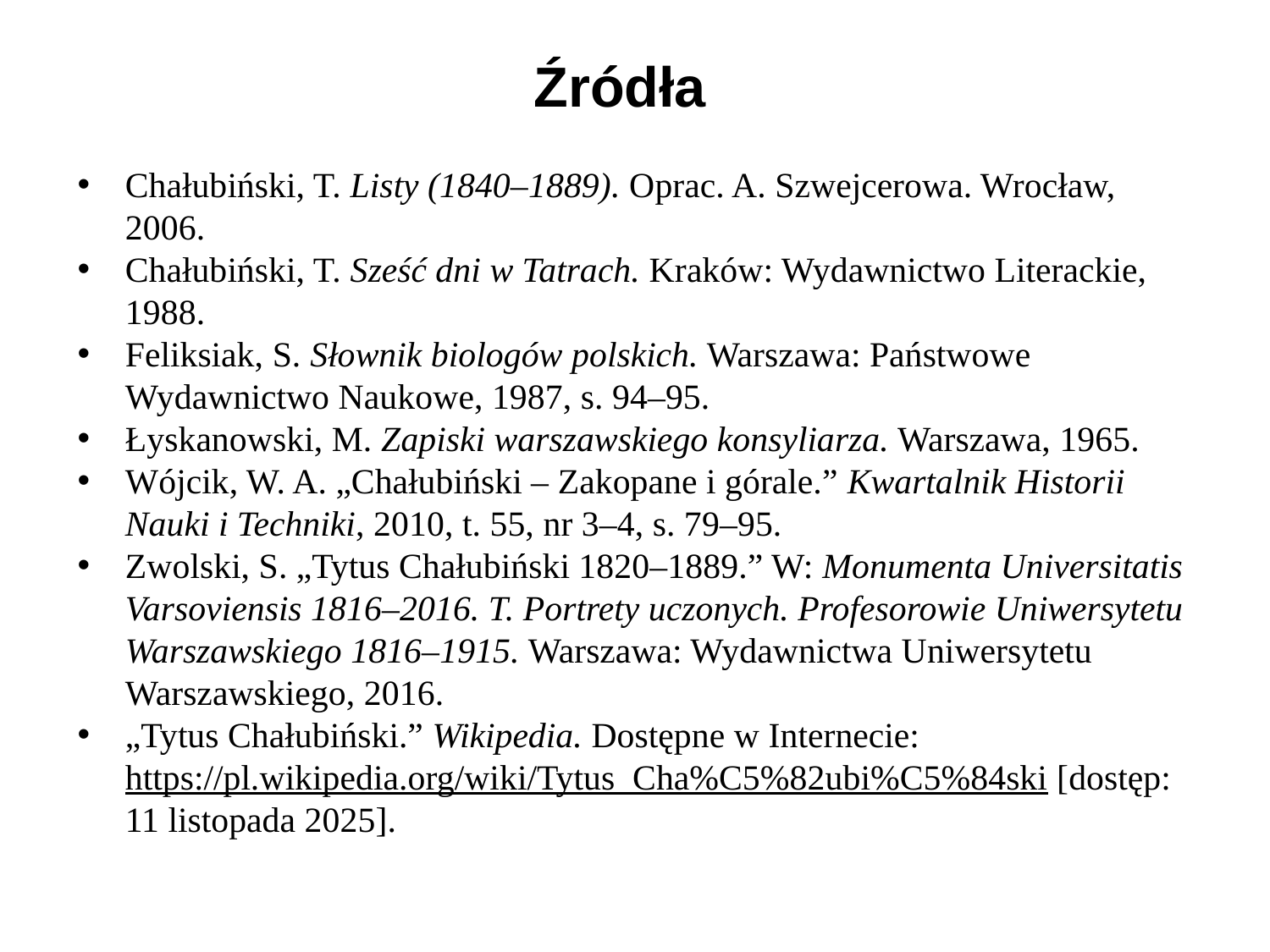

# Źródła
Chałubiński, T. Listy (1840–1889). Oprac. A. Szwejcerowa. Wrocław, 2006.
Chałubiński, T. Sześć dni w Tatrach. Kraków: Wydawnictwo Literackie, 1988.
Feliksiak, S. Słownik biologów polskich. Warszawa: Państwowe Wydawnictwo Naukowe, 1987, s. 94–95.
Łyskanowski, M. Zapiski warszawskiego konsyliarza. Warszawa, 1965.
Wójcik, W. A. „Chałubiński – Zakopane i górale.” Kwartalnik Historii Nauki i Techniki, 2010, t. 55, nr 3–4, s. 79–95.
Zwolski, S. „Tytus Chałubiński 1820–1889.” W: Monumenta Universitatis Varsoviensis 1816–2016. T. Portrety uczonych. Profesorowie Uniwersytetu Warszawskiego 1816–1915. Warszawa: Wydawnictwa Uniwersytetu Warszawskiego, 2016.
„Tytus Chałubiński.” Wikipedia. Dostępne w Internecie: https://pl.wikipedia.org/wiki/Tytus_Cha%C5%82ubi%C5%84ski [dostęp: 11 listopada 2025].